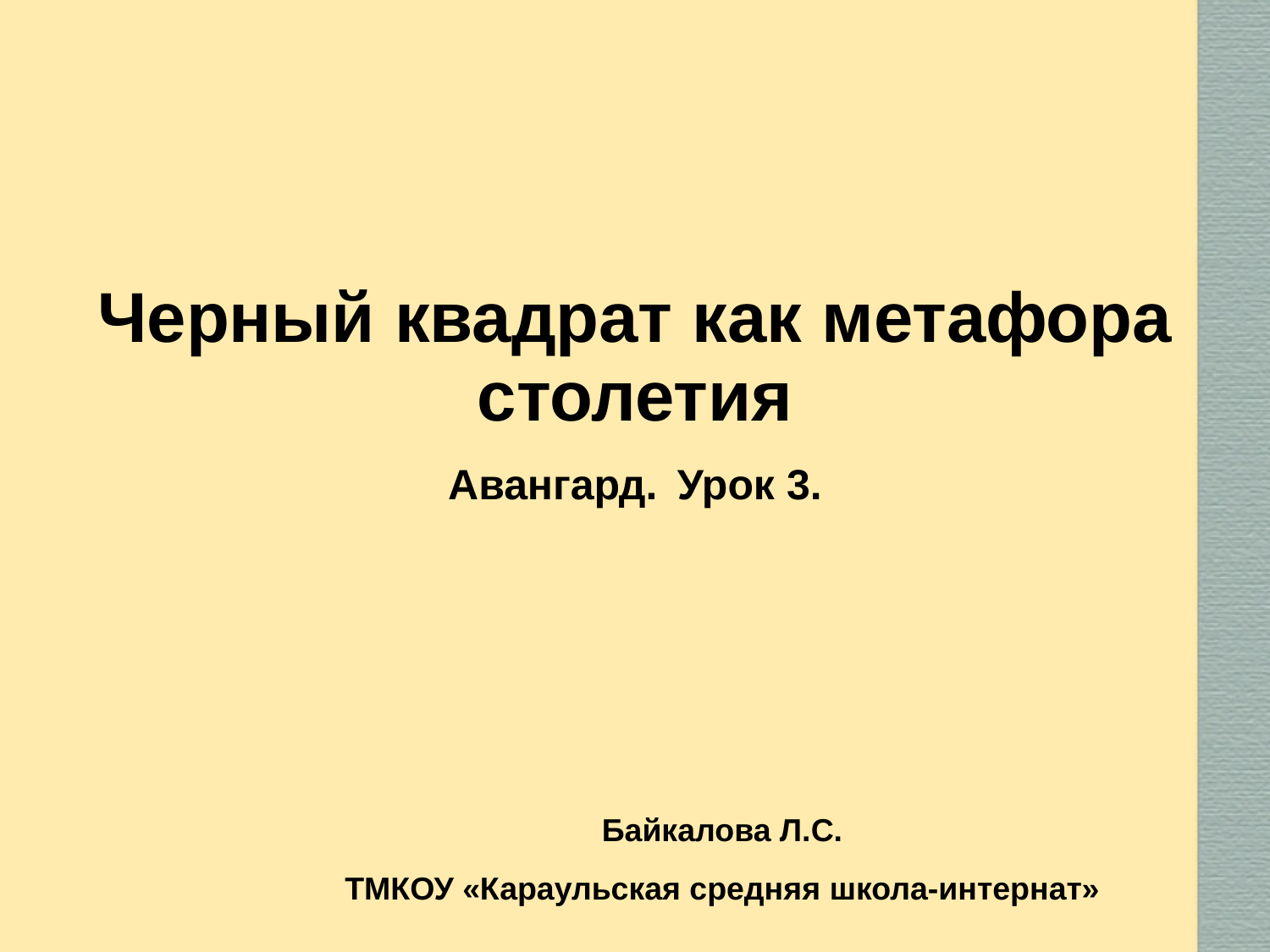

# Черный квадрат как метафора столетия Авангард. Урок 3.
Байкалова Л.С.
ТМКОУ «Караульская средняя школа-интернат»